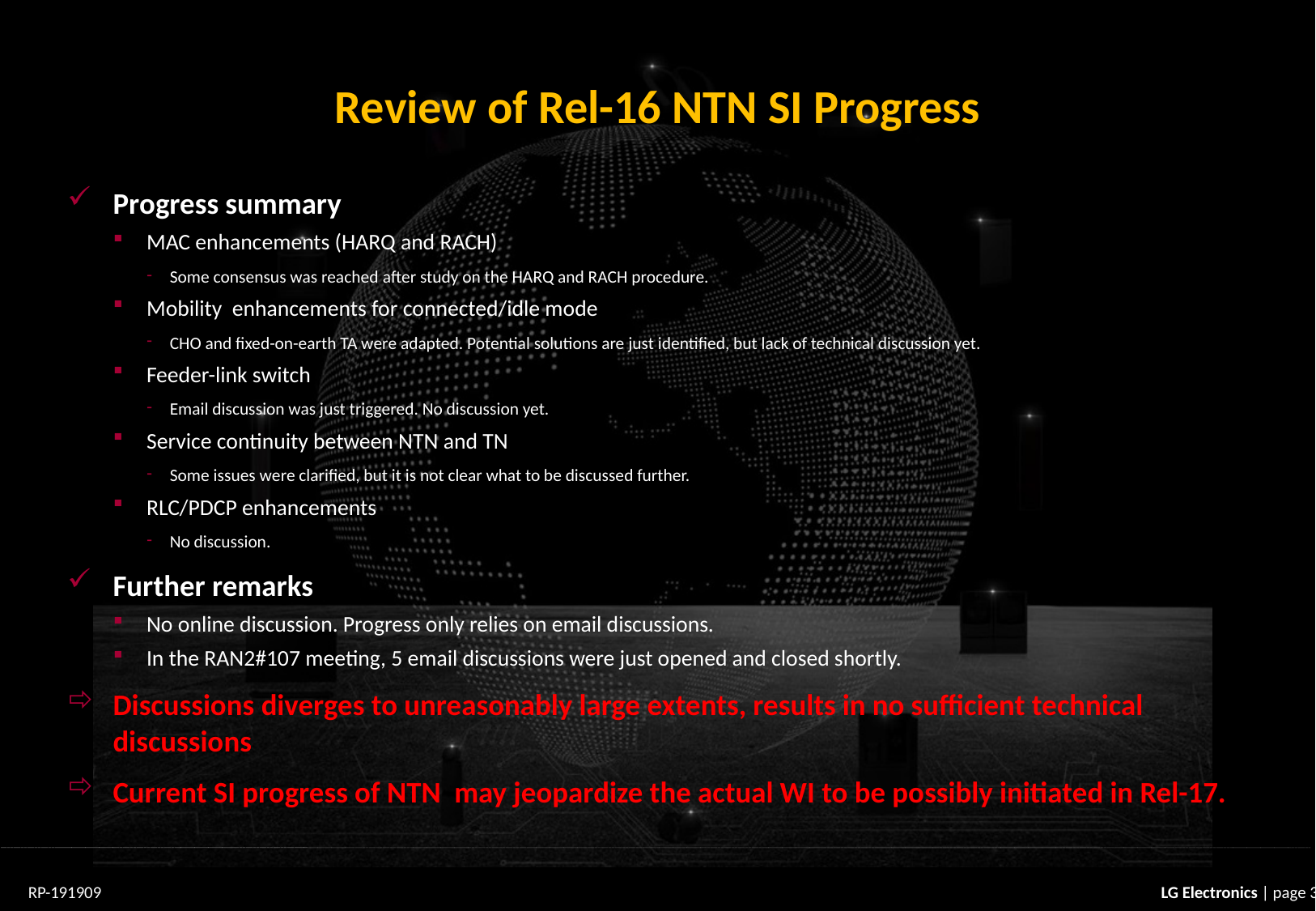

# Review of Rel-16 NTN SI Progress
Progress summary
MAC enhancements (HARQ and RACH)
Some consensus was reached after study on the HARQ and RACH procedure.
Mobility  enhancements for connected/idle mode
CHO and fixed-on-earth TA were adapted. Potential solutions are just identified, but lack of technical discussion yet.
Feeder-link switch
Email discussion was just triggered. No discussion yet.
Service continuity between NTN and TN
Some issues were clarified, but it is not clear what to be discussed further.
RLC/PDCP enhancements
No discussion.
Further remarks
No online discussion. Progress only relies on email discussions.
In the RAN2#107 meeting, 5 email discussions were just opened and closed shortly.
Discussions diverges to unreasonably large extents, results in no sufficient technical discussions
Current SI progress of NTN  may jeopardize the actual WI to be possibly initiated in Rel-17.